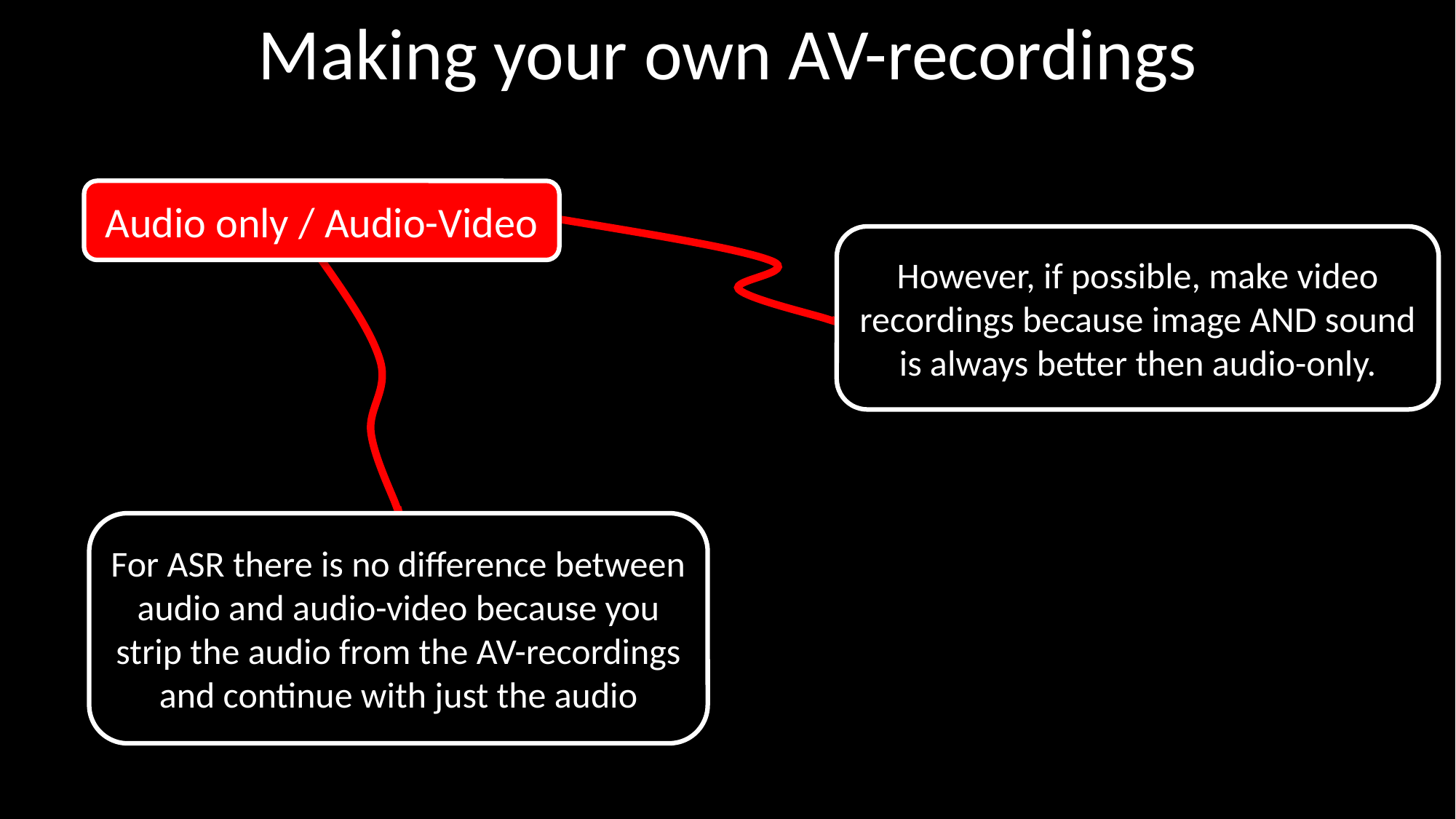

# Making your own AV-recordings
Audio only / Audio-Video

However, if possible, make video recordings because image AND sound is always better then audio-only.

For ASR there is no difference between audio and audio-video because you strip the audio from the AV-recordings and continue with just the audio